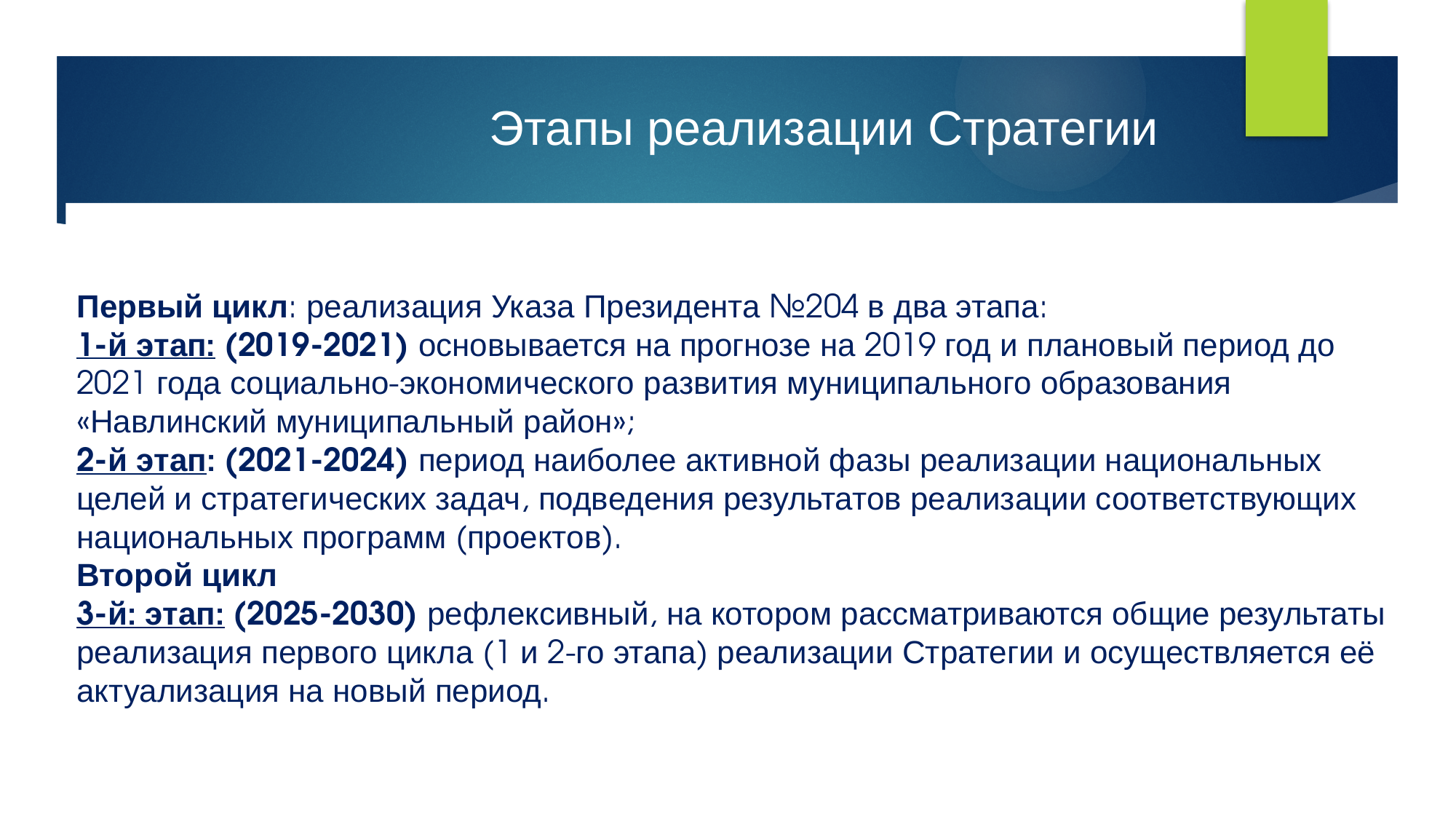

Этапы реализации Стратегии
# Первый цикл: реализация Указа Президента №204 в два этапа: 1-й этап: (2019-2021) основывается на прогнозе на 2019 год и плановый период до 2021 года социально-экономического развития муниципального образования «Навлинский муниципальный район»; 2-й этап: (2021-2024) период наиболее активной фазы реализации национальных целей и стратегических задач, подведения результатов реализации соответствующих национальных программ (проектов). Второй цикл 3-й: этап: (2025-2030) рефлексивный, на котором рассматриваются общие результаты реализация первого цикла (1 и 2-го этапа) реализации Стратегии и осуществляется её актуализация на новый период.